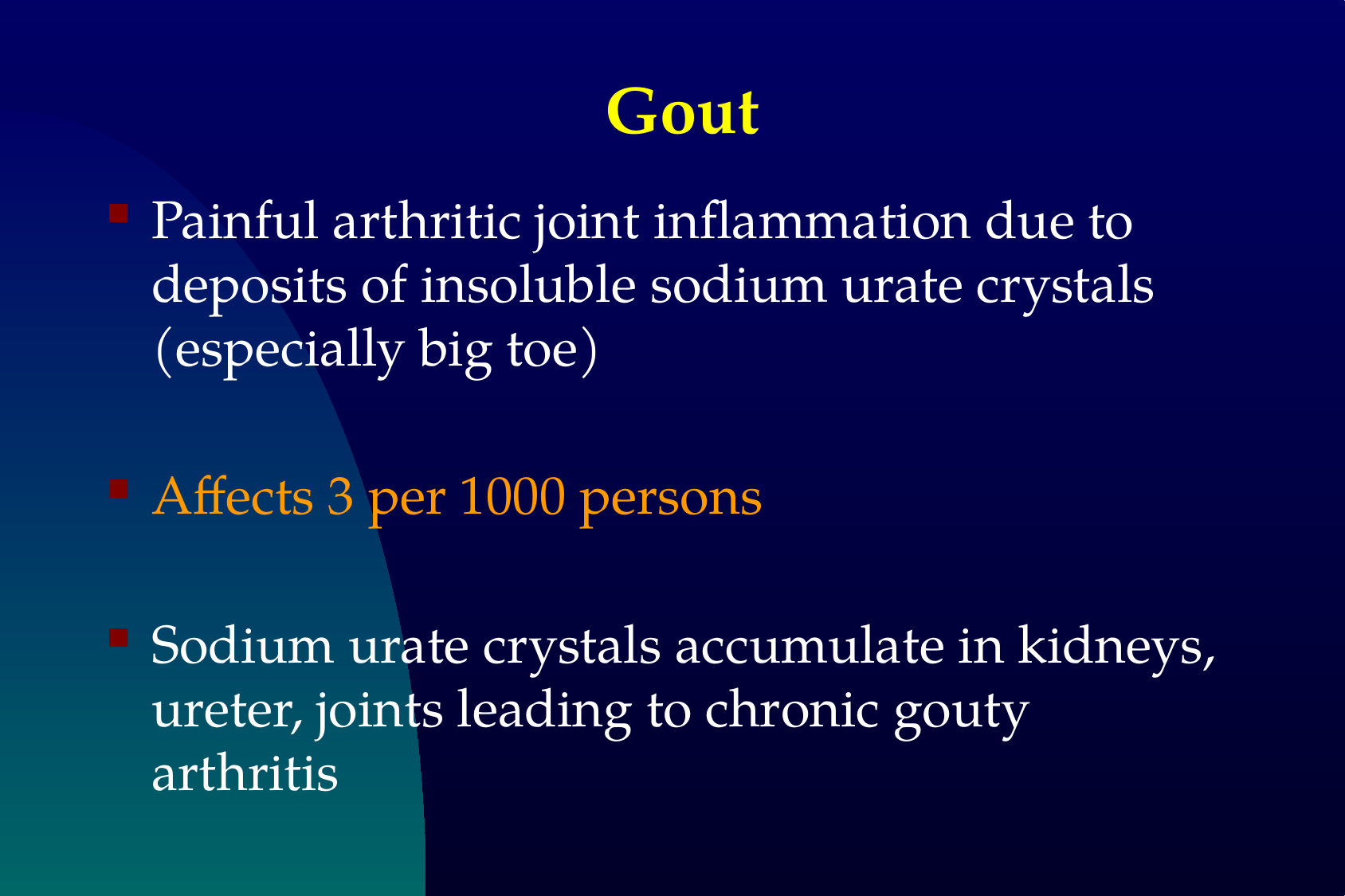

# Gout
Painful arthritic joint inflammation due to deposits of insoluble sodium urate crystals (especially big toe)

Affects 3 per 1000 persons

Sodium urate crystals accumulate in kidneys, ureter, joints leading to chronic gouty arthritis